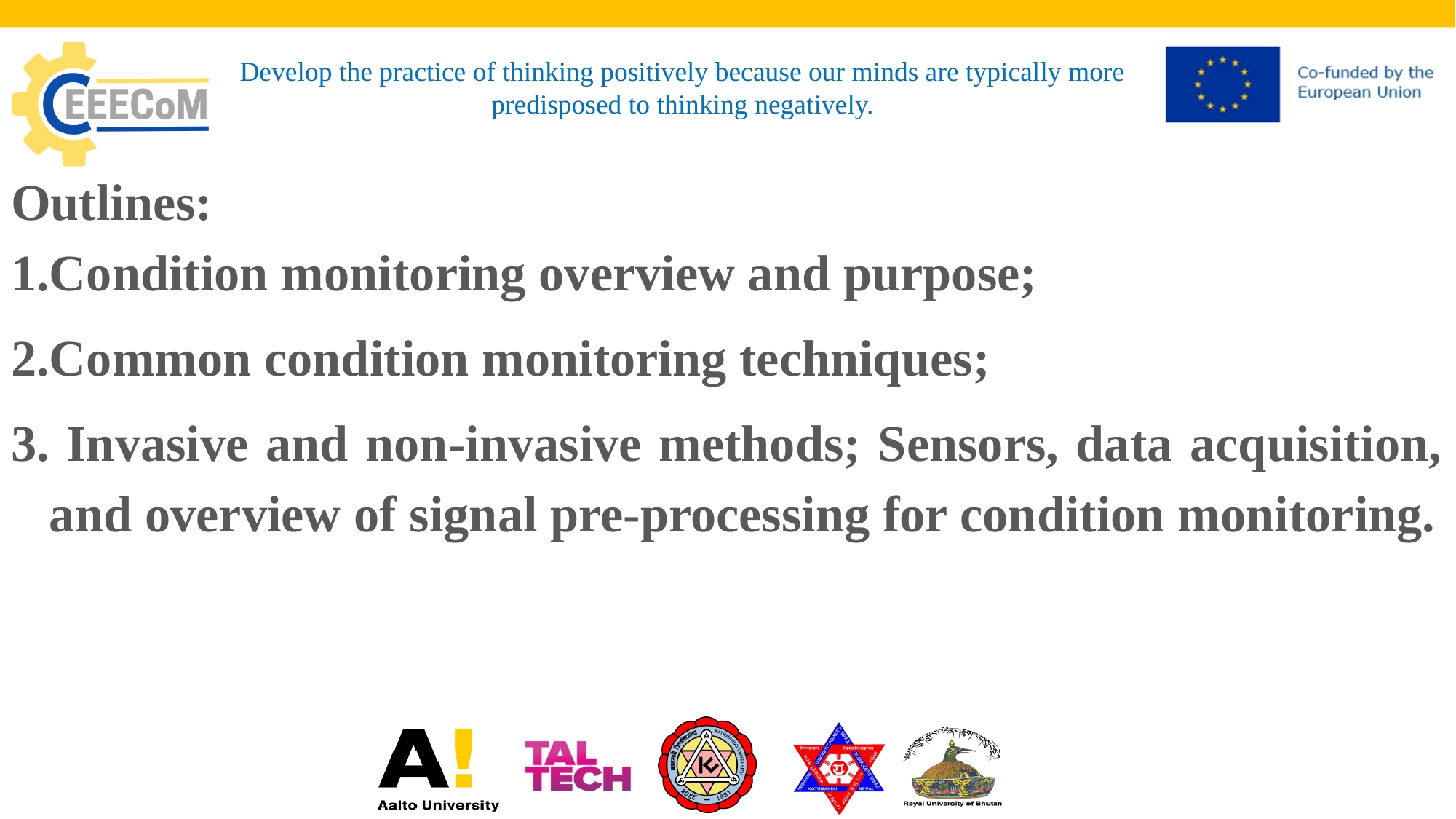

# Develop the practice of thinking positively because our minds are typically more predisposed to thinking negatively.
Outlines:
Condition monitoring overview and purpose;
Common condition monitoring techniques;
 Invasive and non-invasive methods; Sensors, data acquisition, and overview of signal pre-processing for condition monitoring.